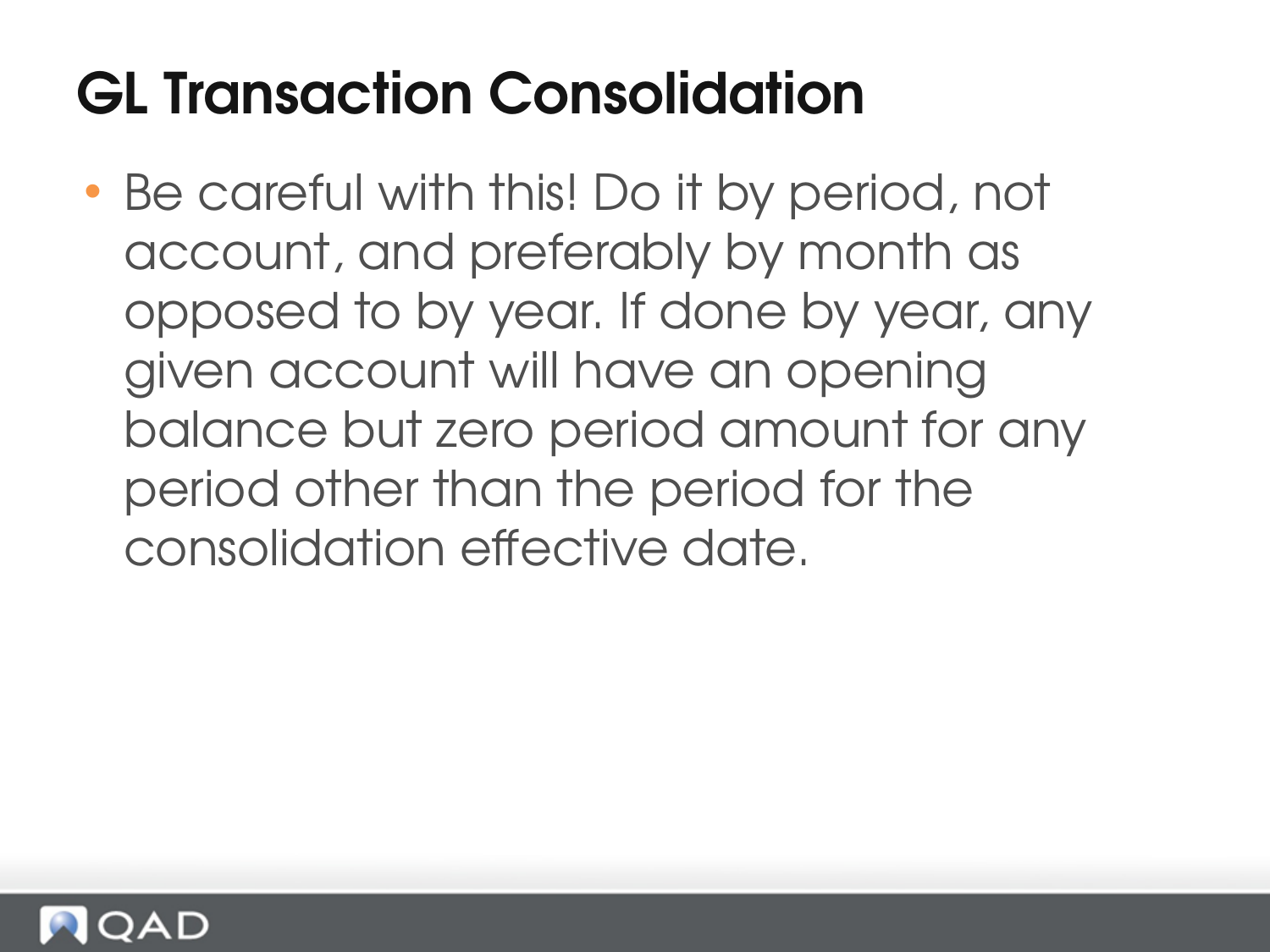

# GL Transaction Consolidation
Be careful with this! Do it by period, not account, and preferably by month as opposed to by year. If done by year, any given account will have an opening balance but zero period amount for any period other than the period for the consolidation effective date.